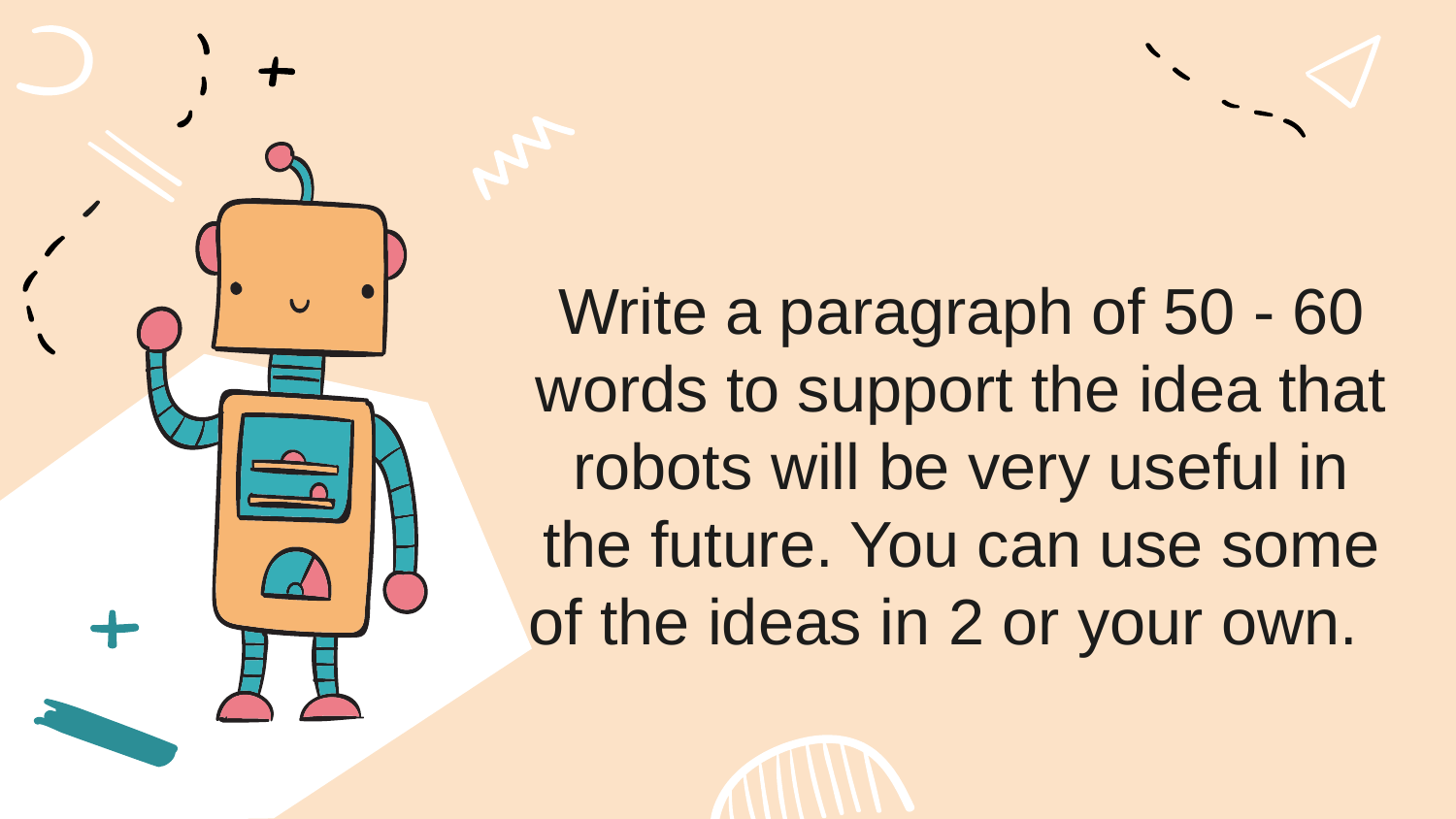

# Write a paragraph of 50 - 60 words to support the idea that robots will be very useful in the future. You can use some of the ideas in 2 or your own.